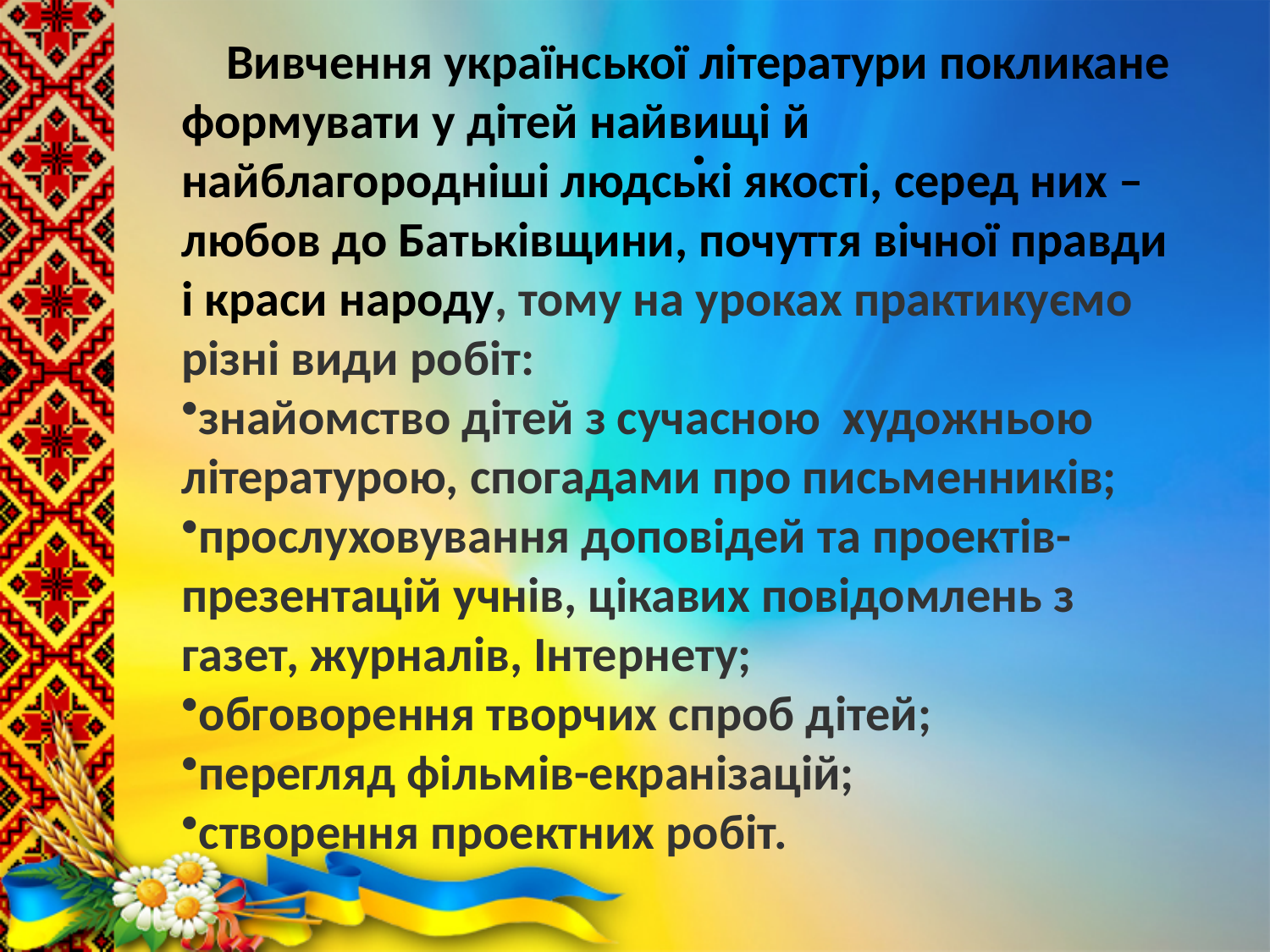

Вивчення української літератури покликане формувати у дітей найвищі й найблагородніші людські якості, серед них – любов до Батьківщини, почуття вічної правди і краси народу, тому на уроках практикуємо різні види робіт:
знайомство дітей з сучасною  художньою літературою, спогадами про письменників;
прослуховування доповідей та проектів-презентацій учнів, цікавих повідомлень з газет, журналів, Інтернету;
обговорення творчих спроб дітей;
перегляд фільмів-екранізацій;
створення проектних робіт.
#
.